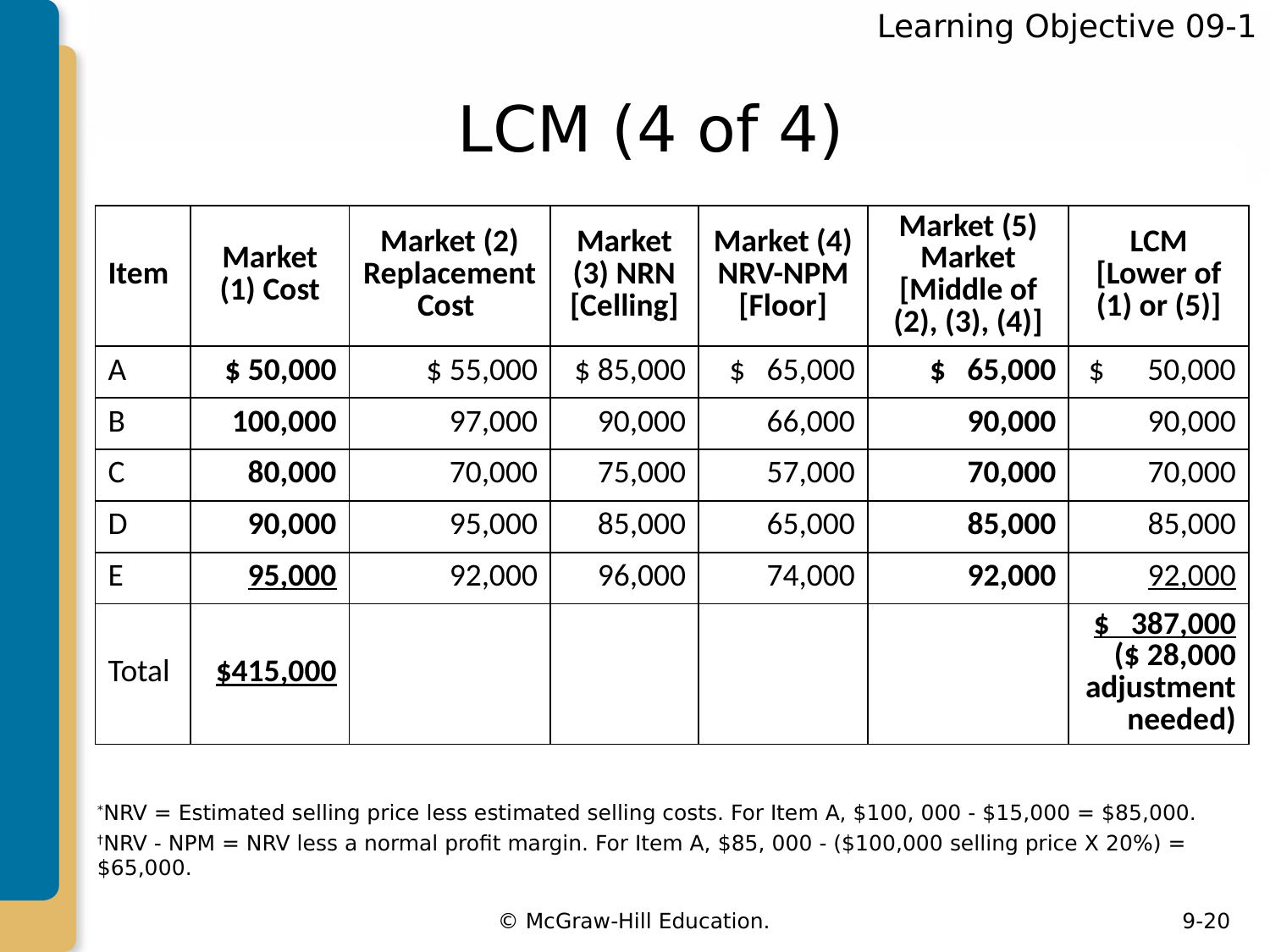

Learning Objective 09-1
# LCM (4 of 4)
| Item | Market (1) Cost | Market (2) Replacement Cost | Market (3) NRN [Celling] | Market (4) NRV-NPM [Floor] | Market (5) Market [Middle of (2), (3), (4)] | LCM [Lower of (1) or (5)] |
| --- | --- | --- | --- | --- | --- | --- |
| A | $ 50,000 | $ 55,000 | $ 85,000 | $ 65,000 | $ 65,000 | $ 50,000 |
| B | 100,000 | 97,000 | 90,000 | 66,000 | 90,000 | 90,000 |
| C | 80,000 | 70,000 | 75,000 | 57,000 | 70,000 | 70,000 |
| D | 90,000 | 95,000 | 85,000 | 65,000 | 85,000 | 85,000 |
| E | 95,000 | 92,000 | 96,000 | 74,000 | 92,000 | 92,000 |
| Total | $415,000 |  |  |  |  | $ 387,000 ($ 28,000 adjustment needed) |
*NRV = Estimated selling price less estimated selling costs. For Item A, $100, 000 - $15,000 = $85,000.
†NRV - NPM = NRV less a normal profit margin. For Item A, $85, 000 - ($100,000 selling price X 20%) = $65,000.